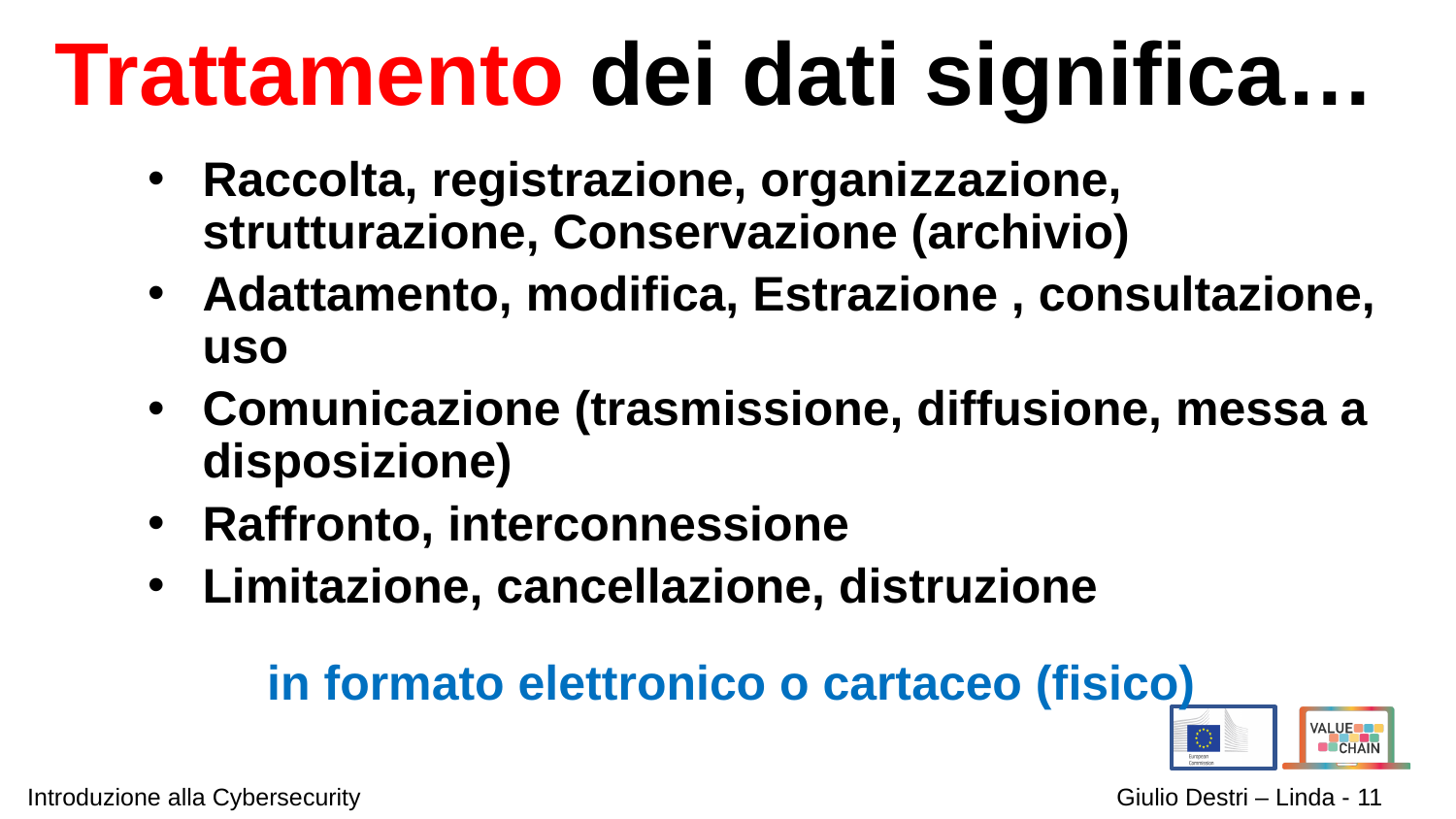

# Trattamento dei dati significa…
Raccolta, registrazione, organizzazione, strutturazione, Conservazione (archivio)
Adattamento, modifica, Estrazione , consultazione, uso
Comunicazione (trasmissione, diffusione, messa a disposizione)
Raffronto, interconnessione
Limitazione, cancellazione, distruzione
in formato elettronico o cartaceo (fisico)